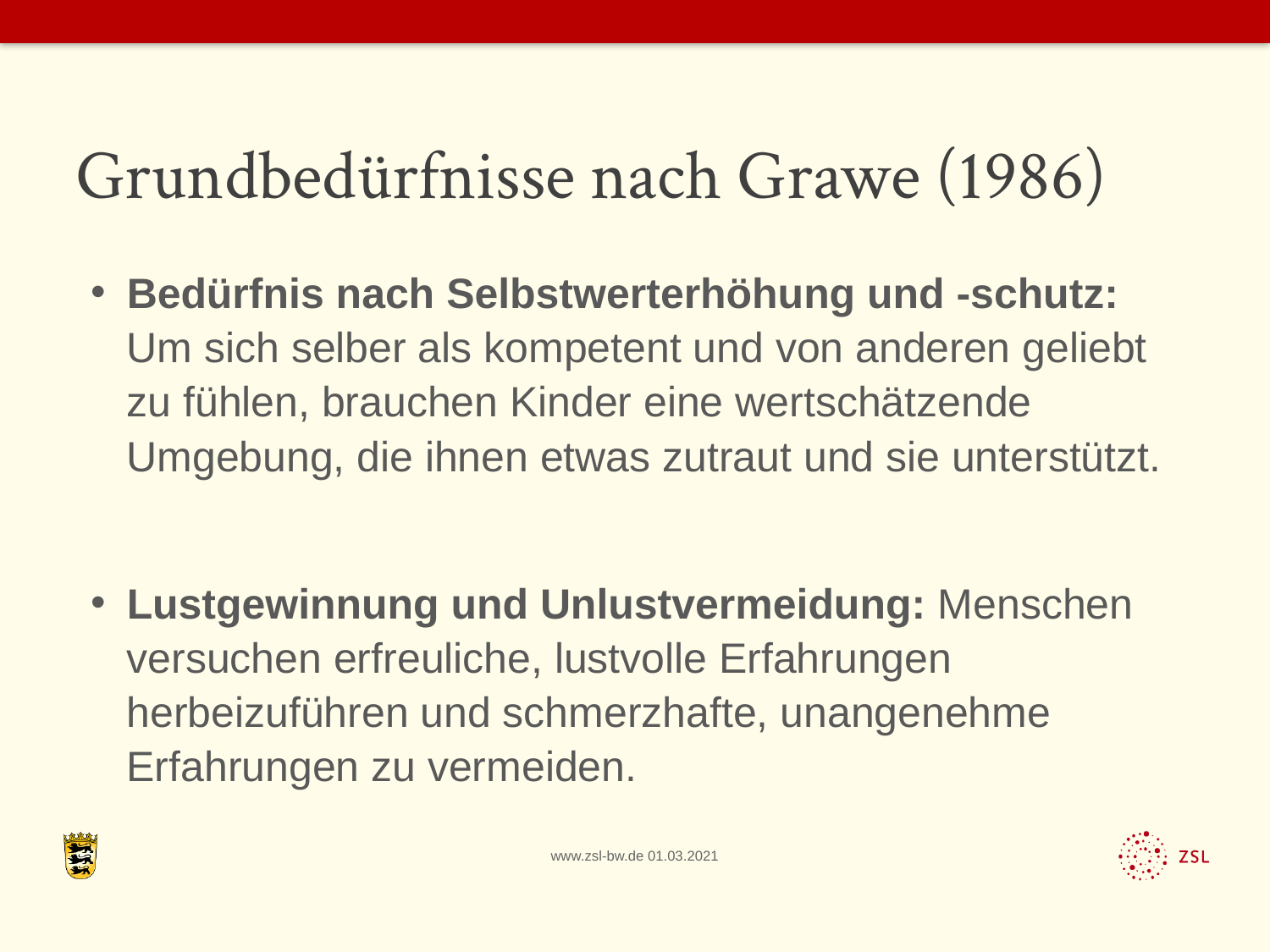

# Grundbedürfnisse nach Grawe (1986)
Bedürfnis nach Selbstwerterhöhung und -schutz: Um sich selber als kompetent und von anderen geliebt zu fühlen, brauchen Kinder eine wertschätzende Umgebung, die ihnen etwas zutraut und sie unterstützt.

Lustgewinnung und Unlustvermeidung: Menschen versuchen erfreuliche, lustvolle Erfahrungen herbeizuführen und schmerzhafte, unangenehme Erfahrungen zu vermeiden.